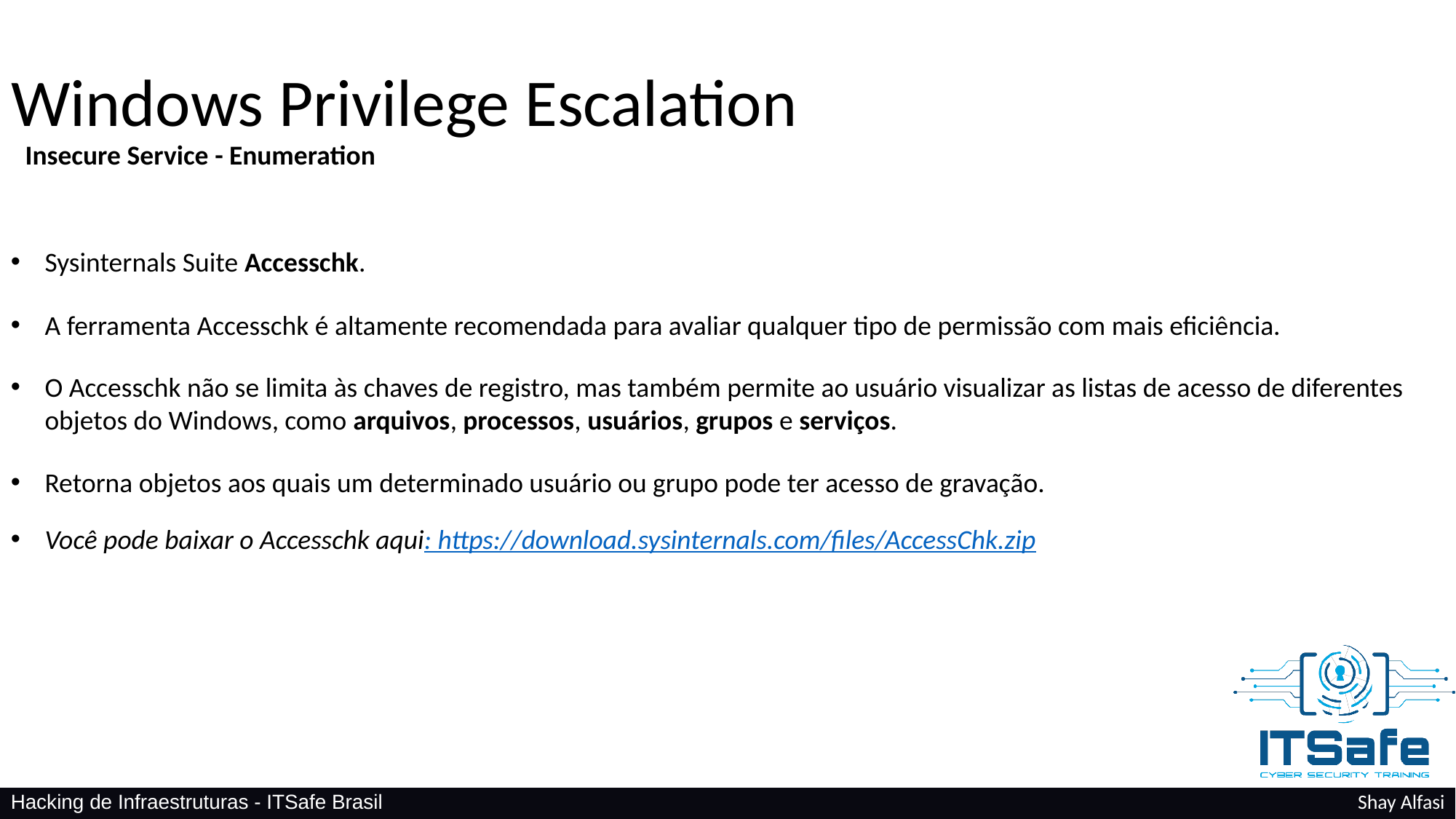

Windows Privilege Escalation
Insecure Service - Enumeration
Sysinternals Suite Accesschk.
A ferramenta Accesschk é altamente recomendada para avaliar qualquer tipo de permissão com mais eficiência.
O Accesschk não se limita às chaves de registro, mas também permite ao usuário visualizar as listas de acesso de diferentes objetos do Windows, como arquivos, processos, usuários, grupos e serviços.
Retorna objetos aos quais um determinado usuário ou grupo pode ter acesso de gravação.
Você pode baixar o Accesschk aqui: https://download.sysinternals.com/files/AccessChk.zip